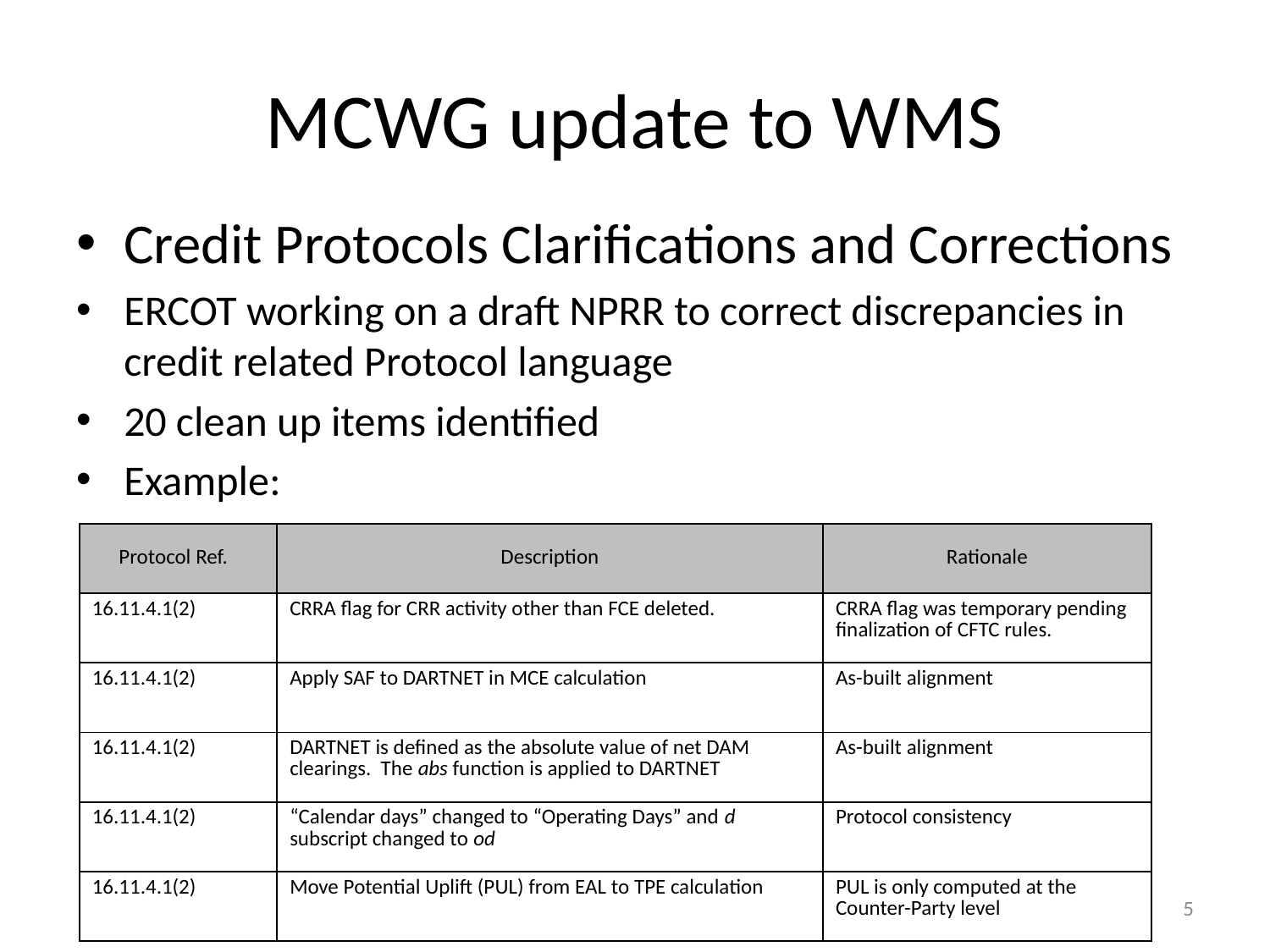

# MCWG update to WMS
Credit Protocols Clarifications and Corrections
ERCOT working on a draft NPRR to correct discrepancies in credit related Protocol language
20 clean up items identified
Example:

| Protocol Ref. | Description | Rationale |
| --- | --- | --- |
| 16.11.4.1(2) | CRRA flag for CRR activity other than FCE deleted. | CRRA flag was temporary pending finalization of CFTC rules. |
| 16.11.4.1(2) | Apply SAF to DARTNET in MCE calculation | As-built alignment |
| 16.11.4.1(2) | DARTNET is defined as the absolute value of net DAM clearings. The abs function is applied to DARTNET | As-built alignment |
| 16.11.4.1(2) | “Calendar days” changed to “Operating Days” and d subscript changed to od | Protocol consistency |
| 16.11.4.1(2) | Move Potential Uplift (PUL) from EAL to TPE calculation | PUL is only computed at the Counter-Party level |
5